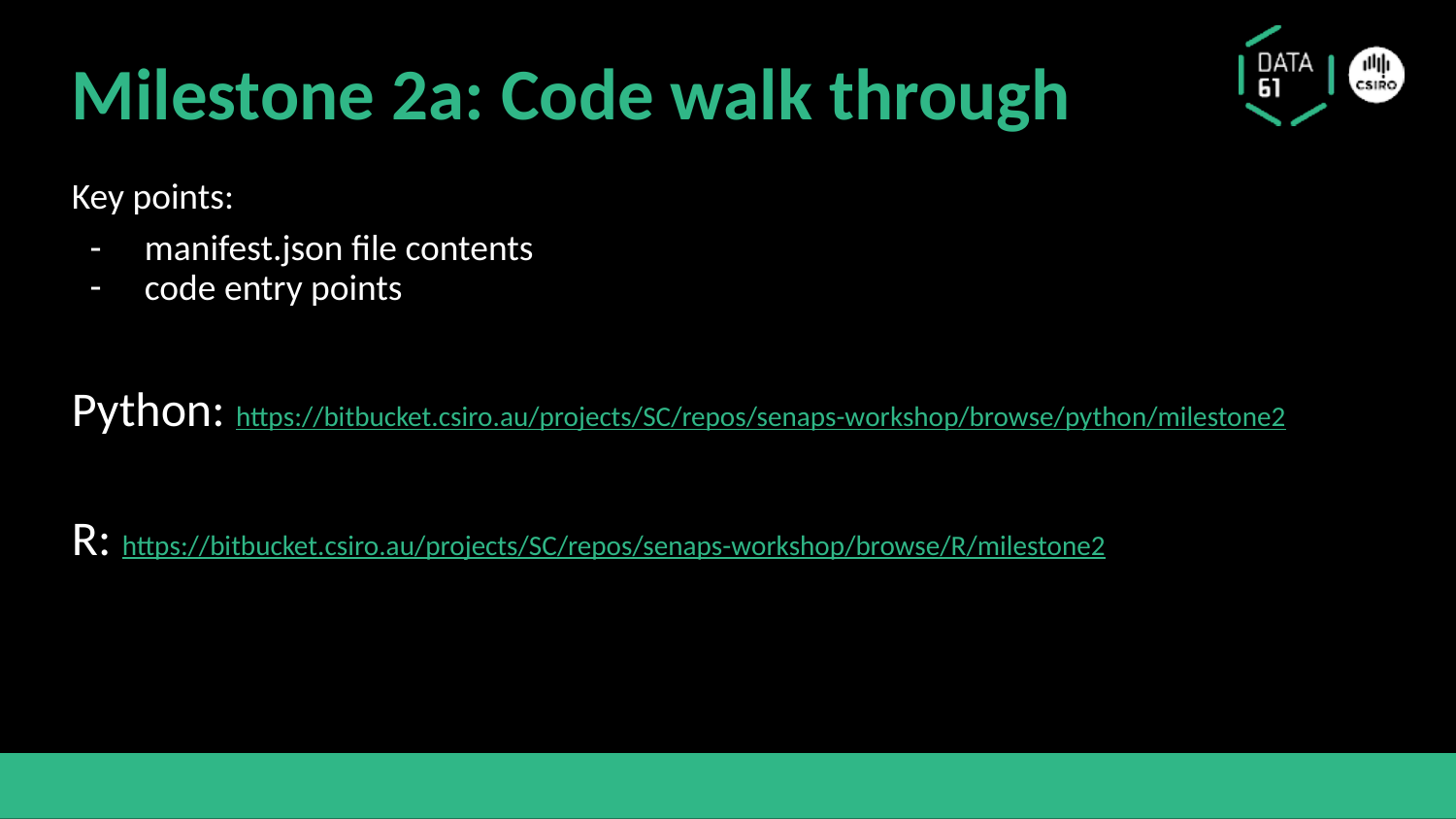

# Milestone 2a: Code walk through
Key points:
manifest.json file contents
code entry points

Python: https://bitbucket.csiro.au/projects/SC/repos/senaps-workshop/browse/python/milestone2

R: https://bitbucket.csiro.au/projects/SC/repos/senaps-workshop/browse/R/milestone2
Python: [UPDATE ME]

R: [UPDATE ME]